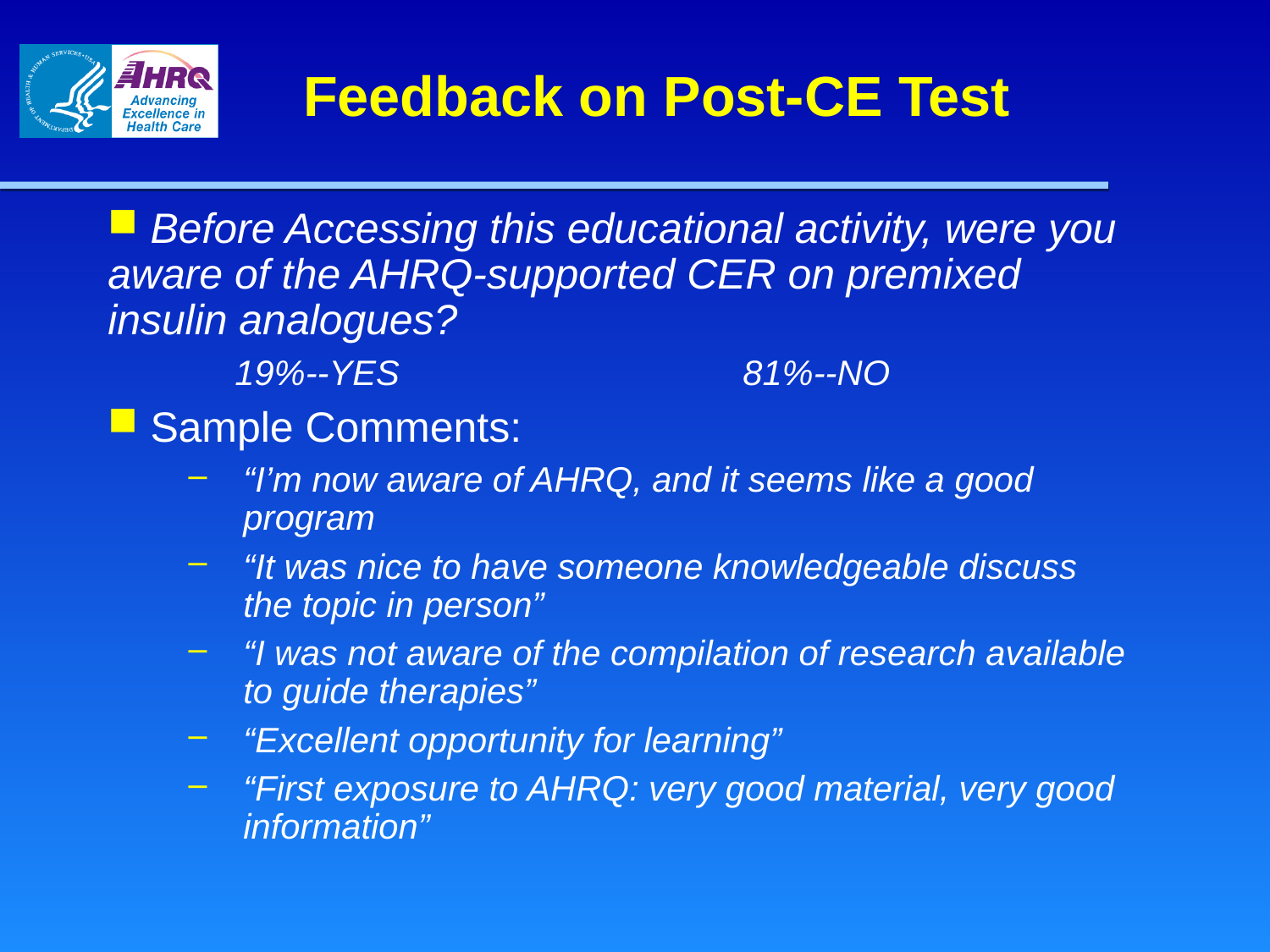

# Feedback on Post-CE Test
 Before Accessing this educational activity, were you aware of the AHRQ-supported CER on premixed insulin analogues?
	19%--YES			81%--NO
 Sample Comments:
“I’m now aware of AHRQ, and it seems like a good program
“It was nice to have someone knowledgeable discuss the topic in person”
“I was not aware of the compilation of research available to guide therapies”
“Excellent opportunity for learning”
“First exposure to AHRQ: very good material, very good information”